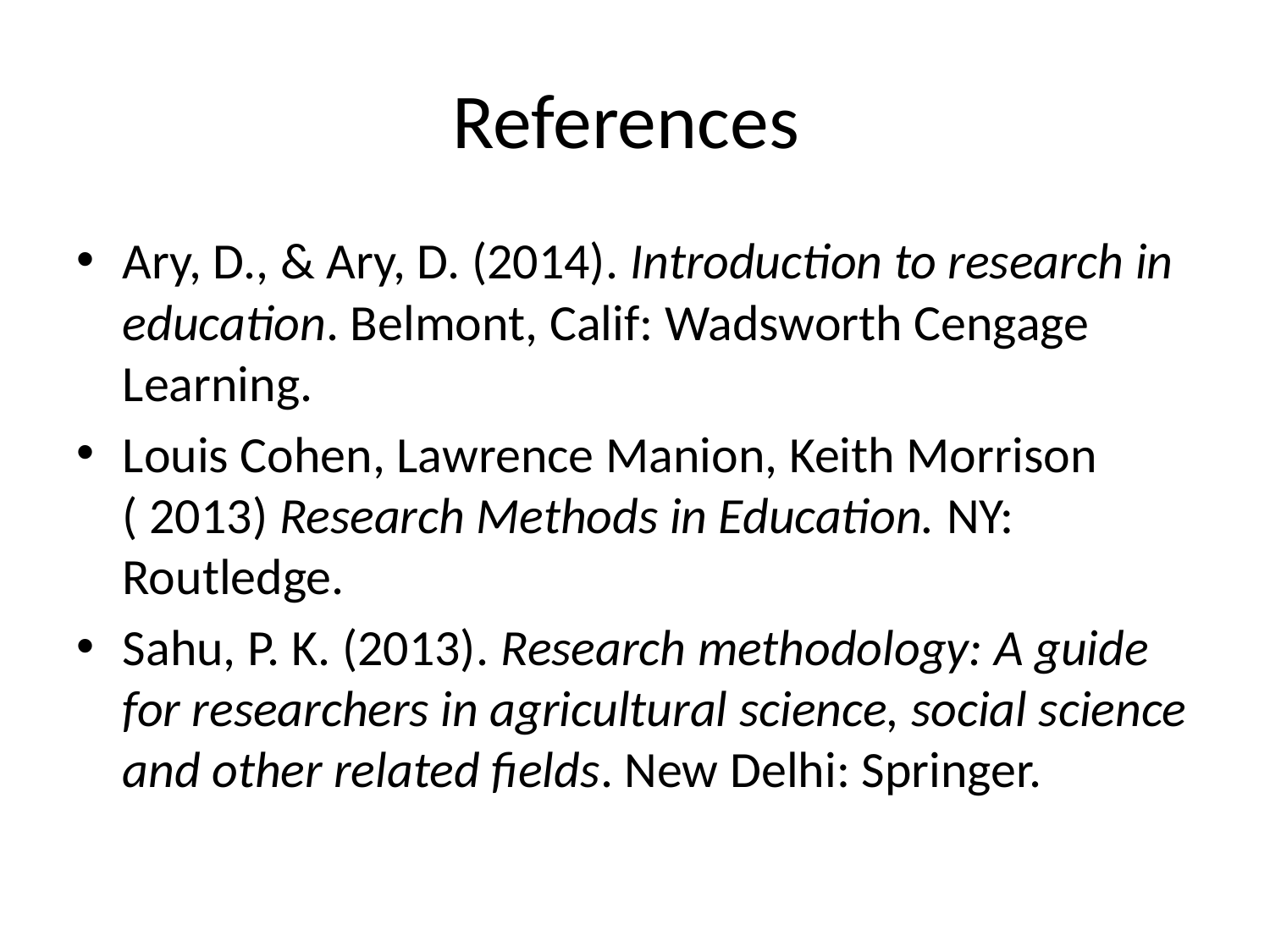

# References
Ary, D., & Ary, D. (2014). Introduction to research in education. Belmont, Calif: Wadsworth Cengage Learning.
Louis Cohen, Lawrence Manion, Keith Morrison ( 2013) Research Methods in Education. NY: Routledge.
Sahu, P. K. (2013). Research methodology: A guide for researchers in agricultural science, social science and other related fields. New Delhi: Springer.